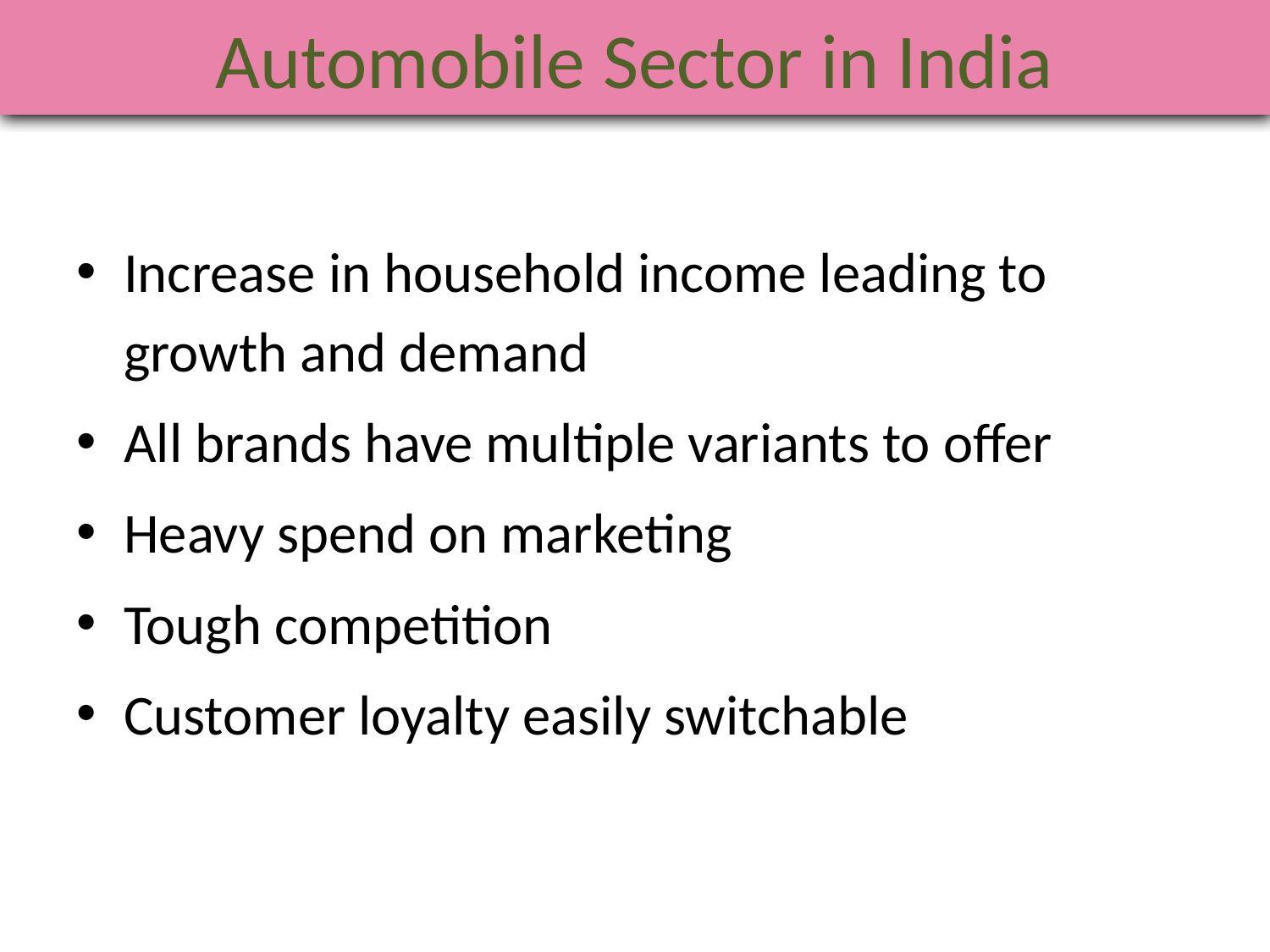

# Automobile Sector in India
Increase in household income leading to growth and demand
All brands have multiple variants to offer
Heavy spend on marketing
Tough competition
Customer loyalty easily switchable